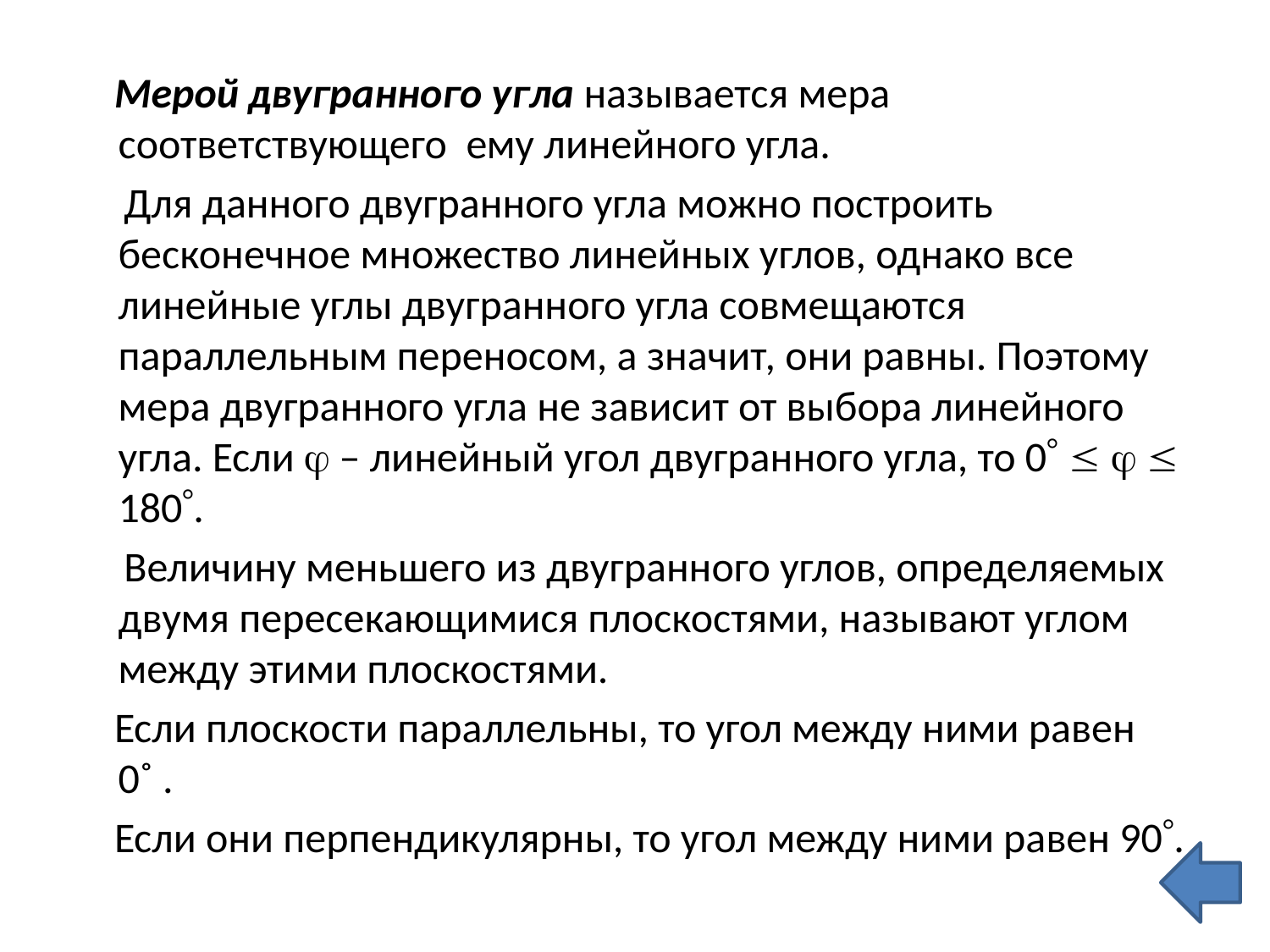

Мерой двугранного угла называется мера соответствующего  ему линейного угла.
     Для данного двугранного угла можно построить бесконечное множество линейных углов, однако все линейные углы двугранного угла совмещаются параллельным переносом, а значит, они равны. Поэтому  мера двугранного угла не зависит от выбора линейного угла. Если ϕ – линейный угол двугранного угла, то 0° ≤ ϕ ≤ 180°.
     Величину меньшего из двугранного углов, определяемых двумя пересекающимися плоскостями, называют углом между этими плоскостями.
    Если плоскости параллельны, то угол между ними равен 0˚ .
    Если они перпендикулярны, то угол между ними равен 90°.